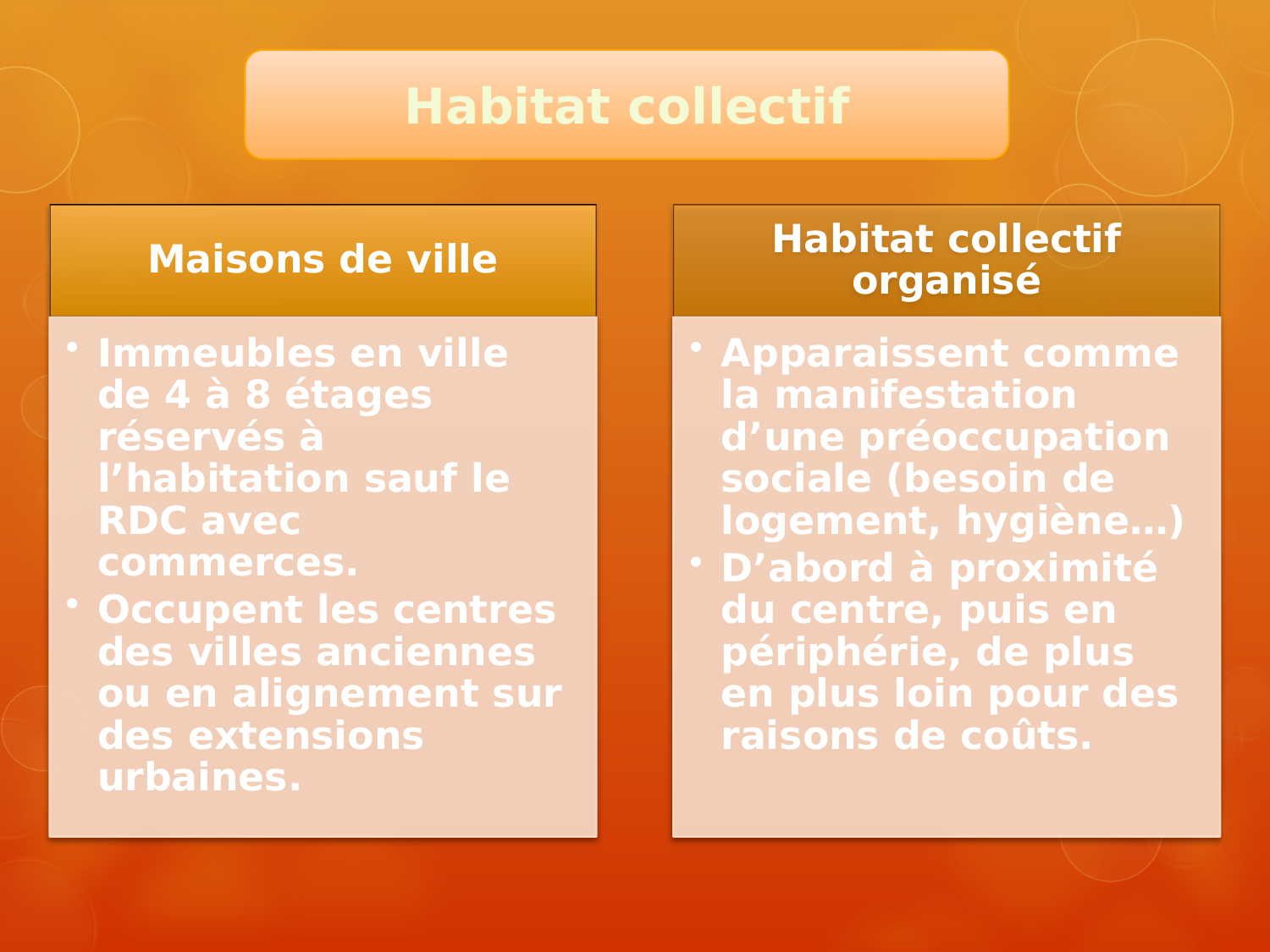

Habitat collectif
Maisons de ville
Immeubles en ville de 4 à 8 étages réservés à l’habitation sauf le RDC avec commerces.
Occupent les centres des villes anciennes ou en alignement sur des extensions urbaines.
Habitat collectif organisé
Apparaissent comme la manifestation d’une préoccupation sociale (besoin de logement, hygiène…)
D’abord à proximité du centre, puis en périphérie, de plus en plus loin pour des raisons de coûts.